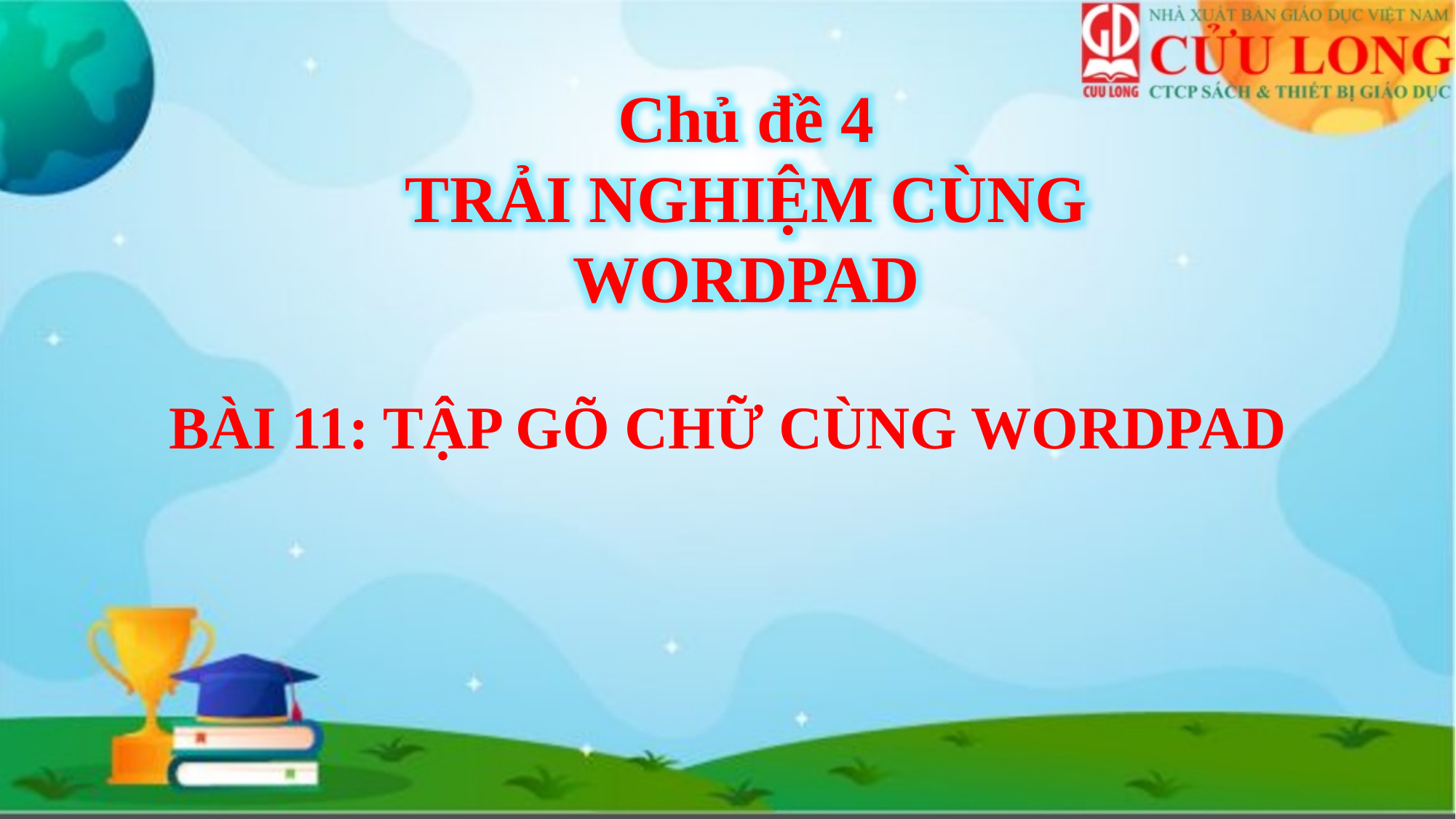

Chủ đề 4
TRẢI NGHIỆM CÙNG WORDPAD
BÀI 11: TẬP GÕ CHỮ CÙNG WORDPAD